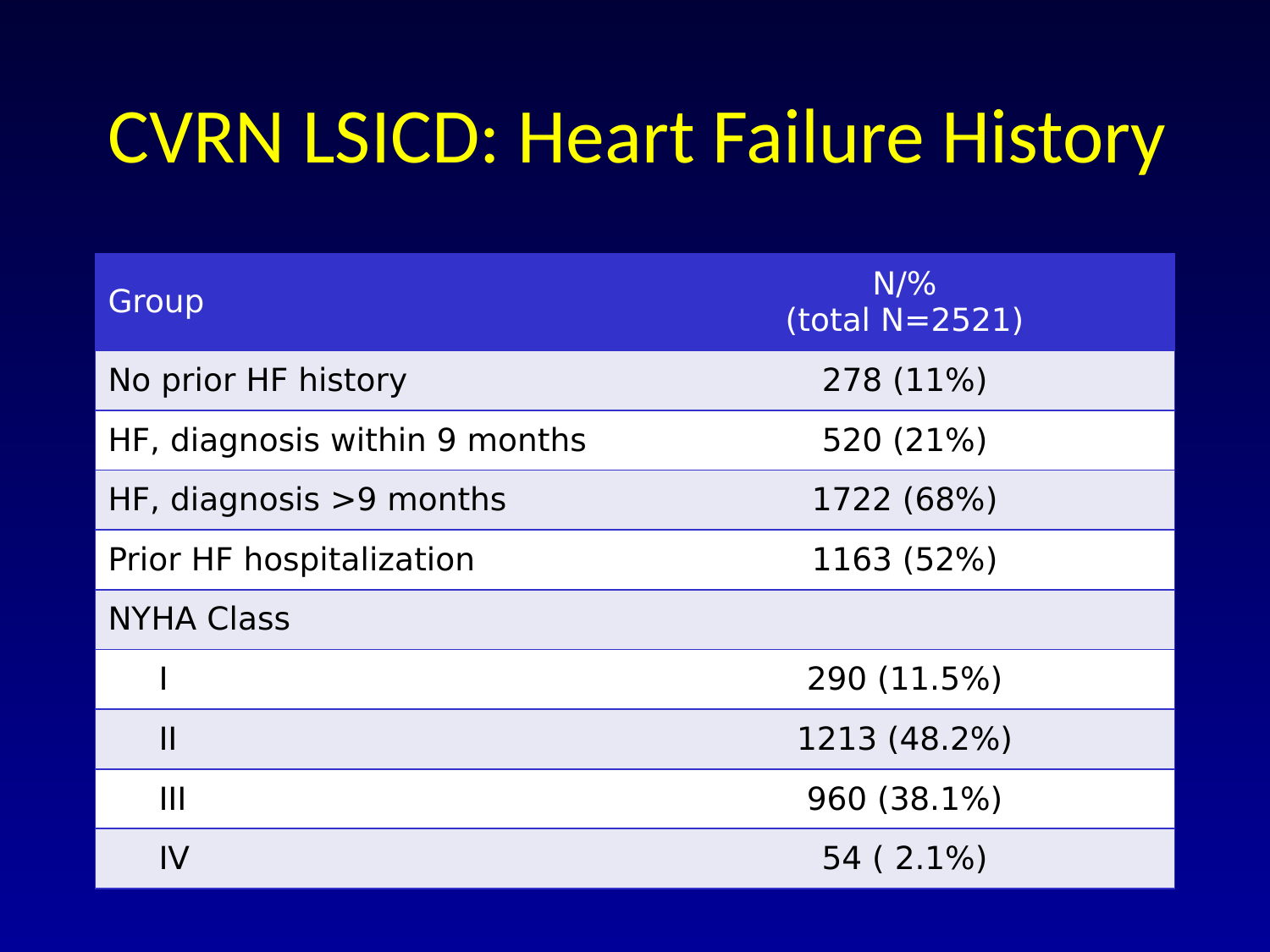

# CVRN LSICD: Heart Failure History
| Group | N/% (total N=2521) |
| --- | --- |
| No prior HF history | 278 (11%) |
| HF, diagnosis within 9 months | 520 (21%) |
| HF, diagnosis >9 months | 1722 (68%) |
| Prior HF hospitalization | 1163 (52%) |
| NYHA Class |  |
| I | 290 (11.5%) |
| II | 1213 (48.2%) |
| III | 960 (38.1%) |
| IV | 54 ( 2.1%) |